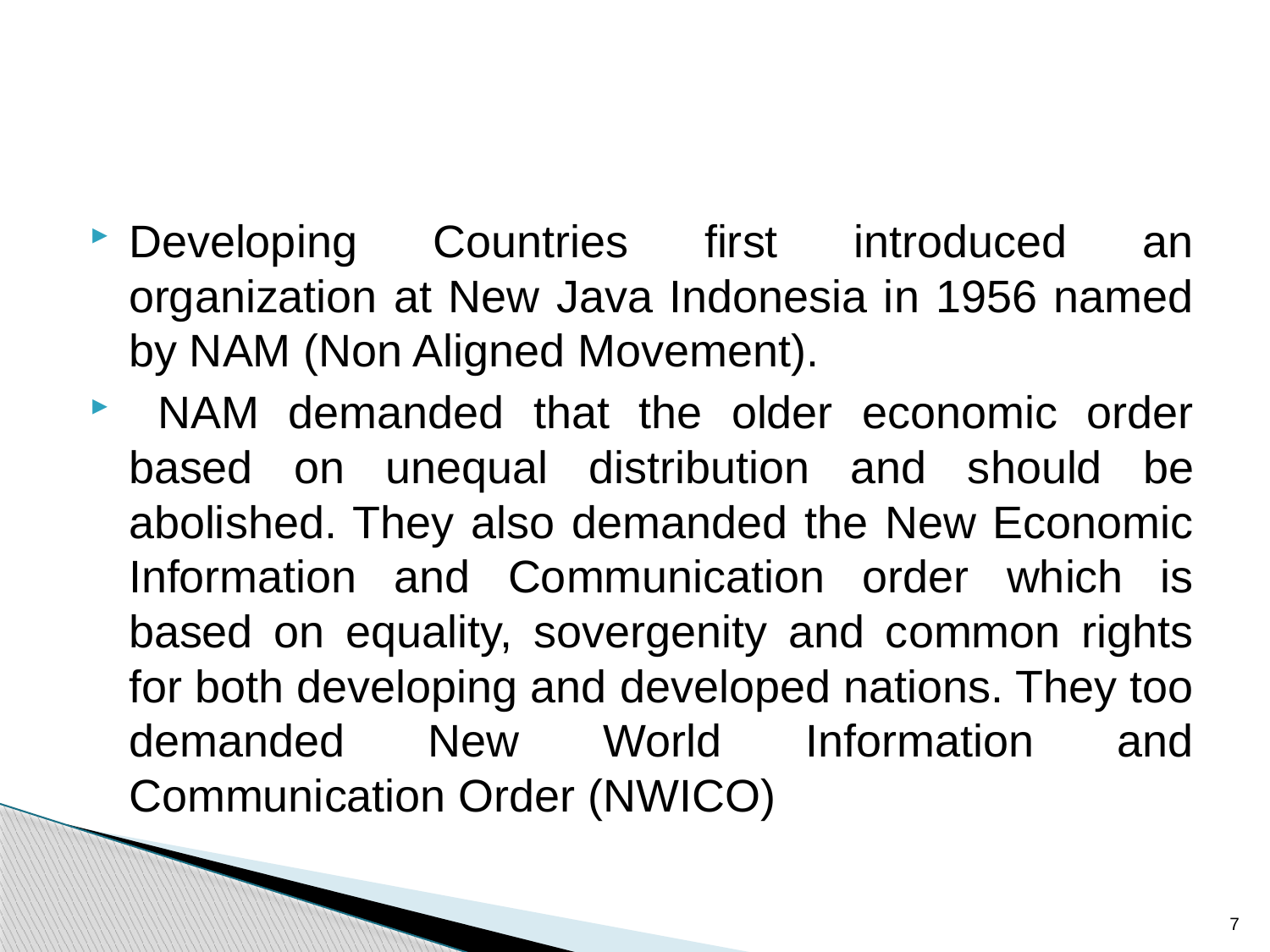

#
Developing Countries first introduced an organization at New Java Indonesia in 1956 named by NAM (Non Aligned Movement).
 NAM demanded that the older economic order based on unequal distribution and should be abolished. They also demanded the New Economic Information and Communication order which is based on equality, sovergenity and common rights for both developing and developed nations. They too demanded New World Information and Communication Order (NWICO)
7